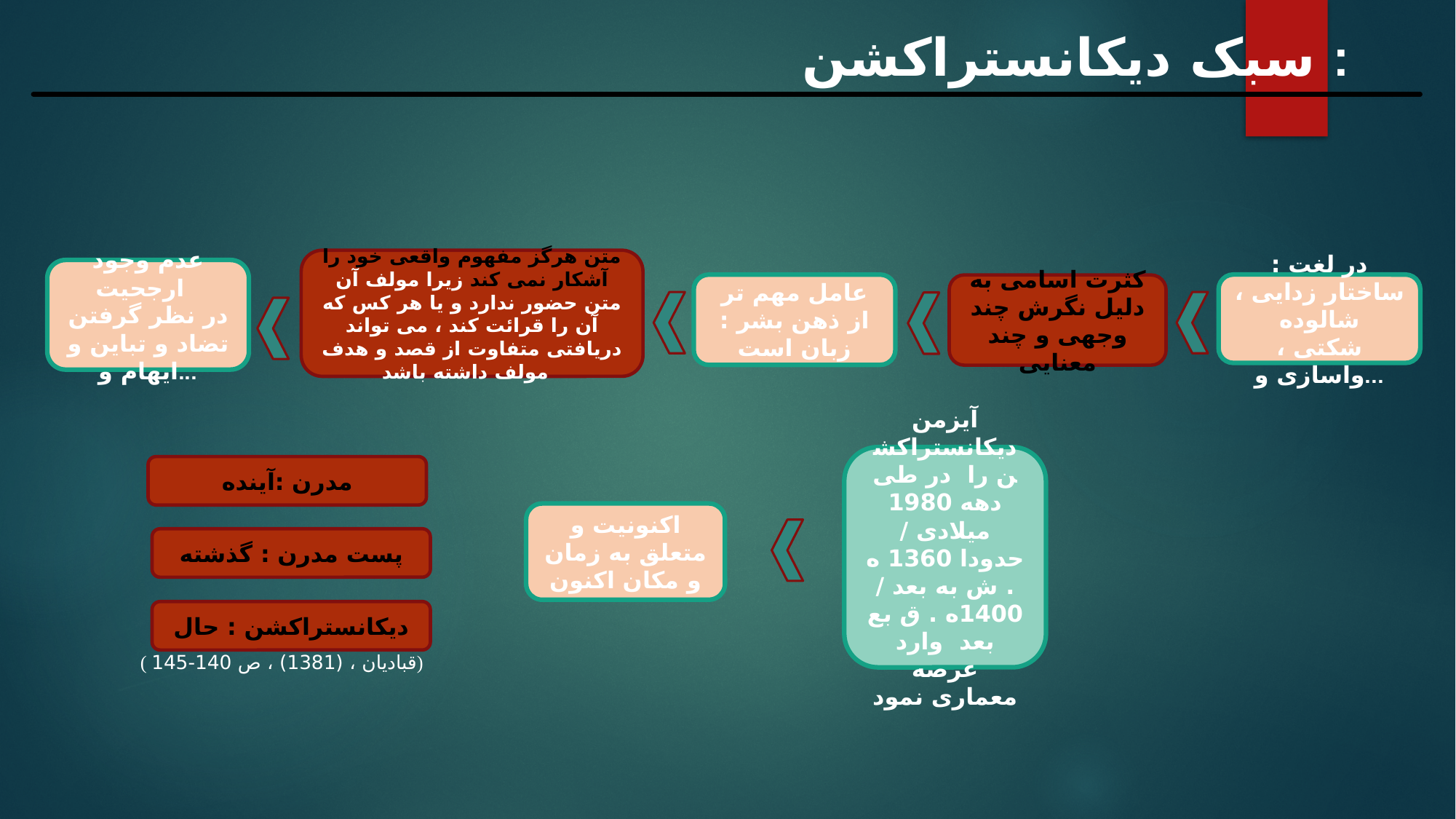

سبک دیکانستراکشن :
متن هرگز مفهوم واقعی خود را آشکار نمی کند زیرا مولف آن متن حضور ندارد و یا هر کس که آن را قرائت کند ، می تواند دریافتی متفاوت از قصد و هدف مولف داشته باشد
عدم وجود ارجحیت
در نظر گرفتن تضاد و تباین و ایهام و...
عامل مهم تر از ذهن بشر : زبان است
در لغت : ساختار زدایی ، شالوده شکتی ، واسازی و...
کثرت اسامی به دلیل نگرش چند وجهی و چند معنایی

آیزمن دیکانستراکشن را  در طی دهه 1980 میلادی / حدودا 1360 ه . ش به بعد / 1400ه . ق بع بعد  وارد عرصه معماری نمود
مدرن :آینده
اکنونیت و متعلق به زمان و مکان اکنون

پست مدرن : گذشته
دیکانستراکشن : حال
( قبادیان ، (1381) ، ص 140-145)